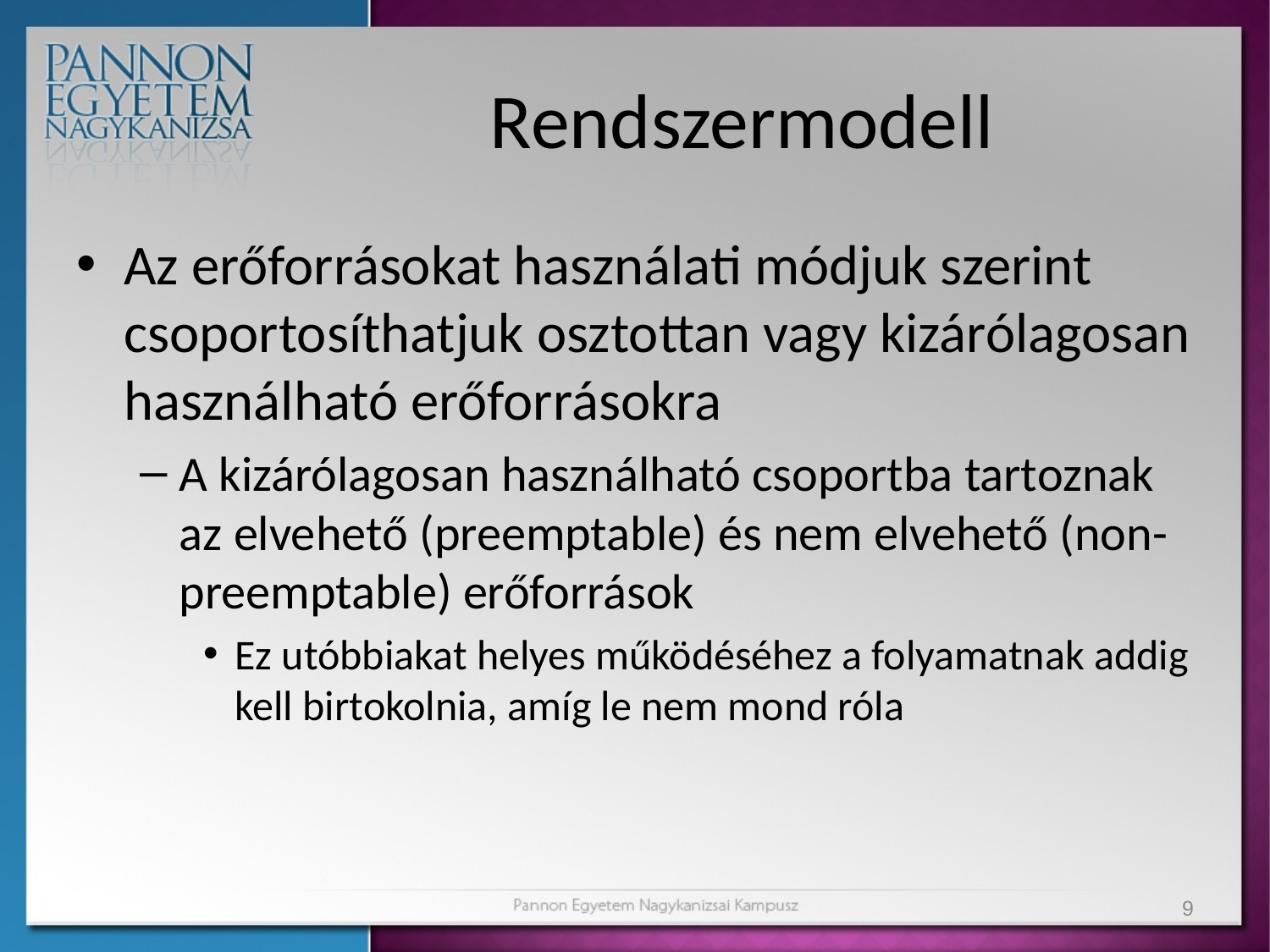

# Rendszermodell
Az erőforrásokat használati módjuk szerint csoportosíthatjuk osztottan vagy kizárólagosan használható erőforrásokra
A kizárólagosan használható csoportba tartoznak az elvehető (preemptable) és nem elvehető (non- preemptable) erőforrások
Ez utóbbiakat helyes működéséhez a folyamatnak addig kell birtokolnia, amíg le nem mond róla
9